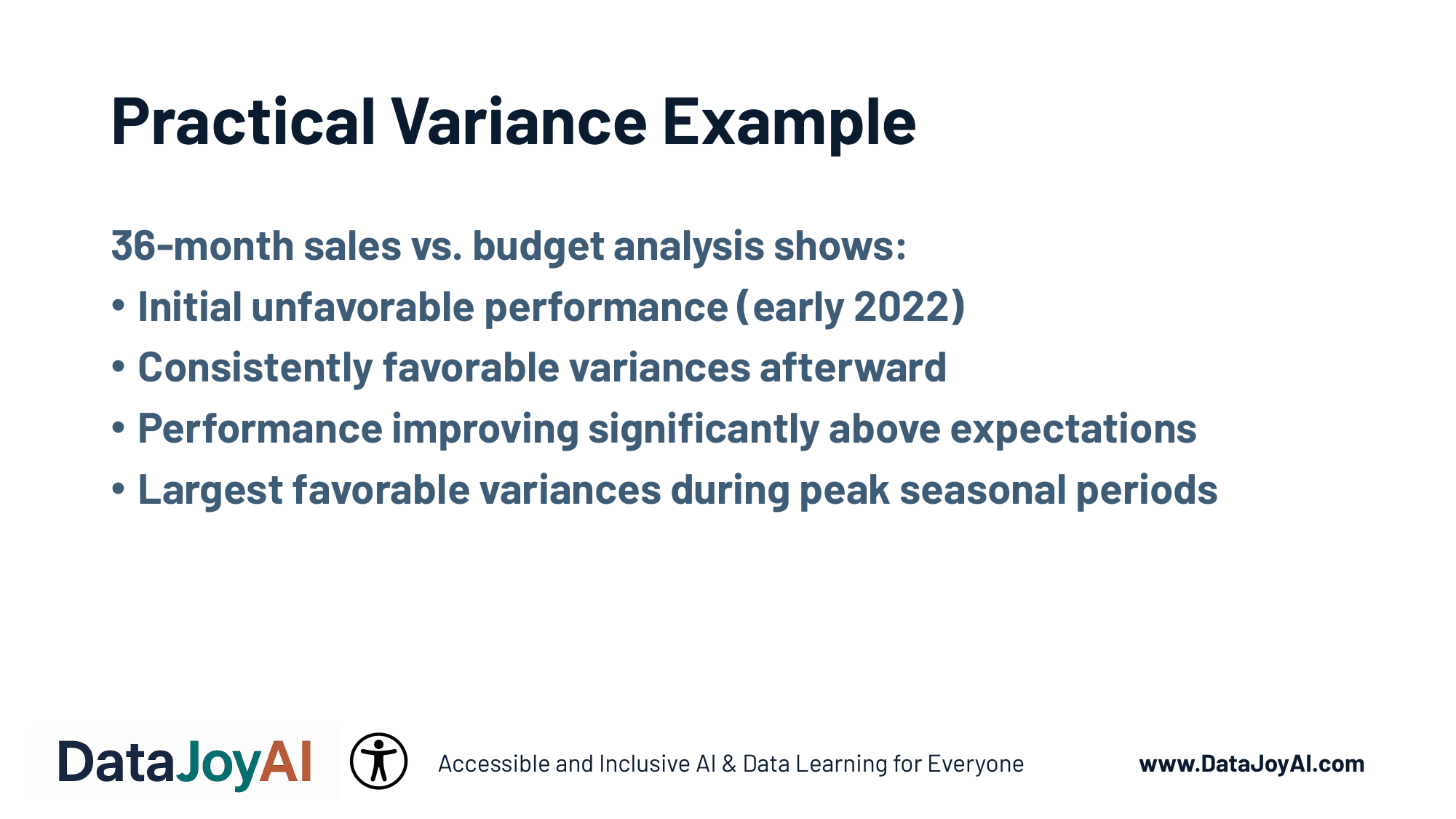

# Practical Variance Example
36-month sales vs. budget analysis shows:
Initial unfavorable performance (early 2022)
Consistently favorable variances afterward
Performance improving significantly above expectations
Largest favorable variances during peak seasonal periods